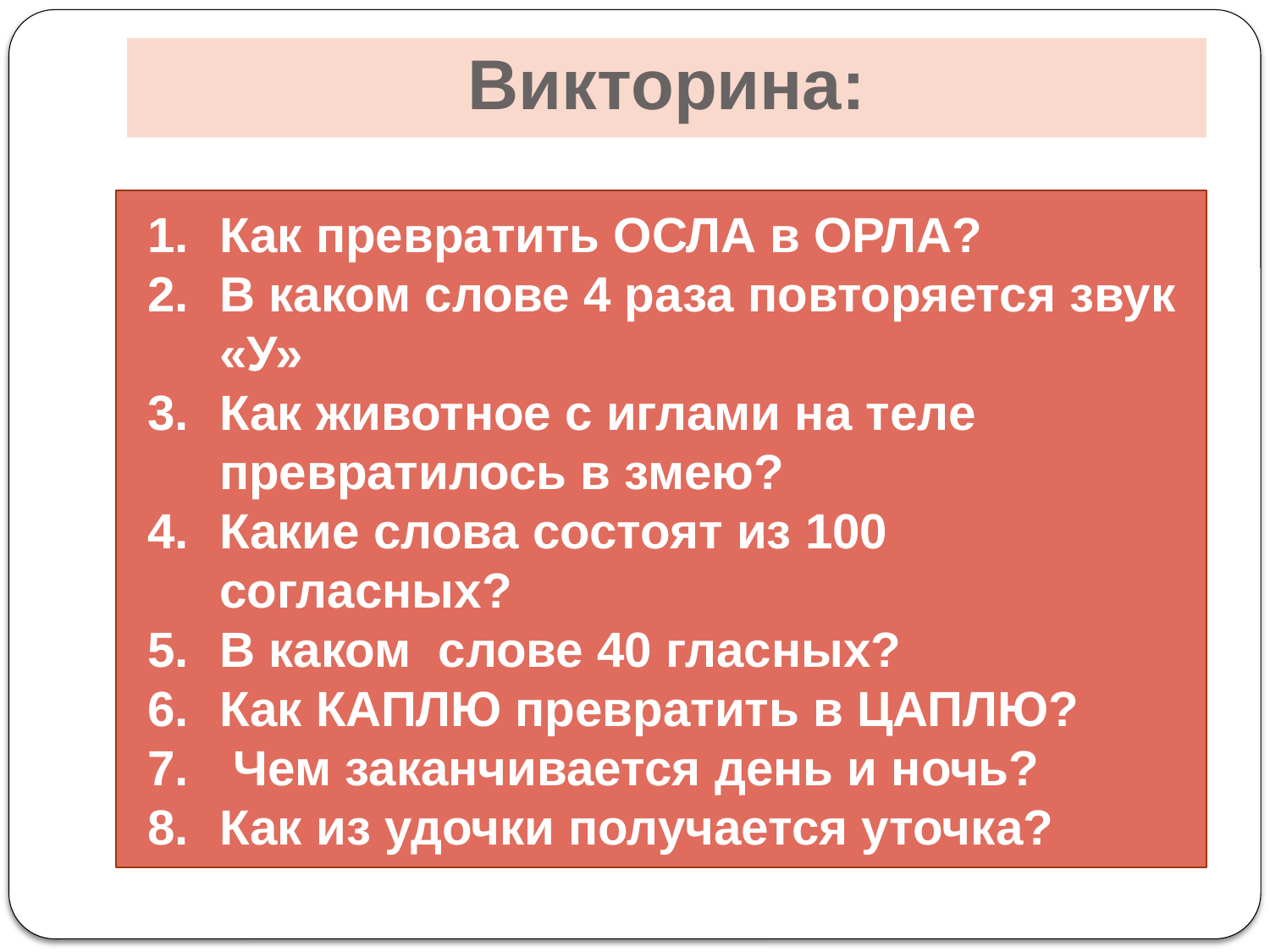

# Викторина:
Как превратить ОСЛА в ОРЛА?
В каком слове 4 раза повторяется звук «У»
Как животное с иглами на теле превратилось в змею?
Какие слова состоят из 100 согласных?
В каком  слове 40 гласных?
Как КАПЛЮ превратить в ЦАПЛЮ?
 Чем заканчивается день и ночь?
Как из удочки получается уточка?